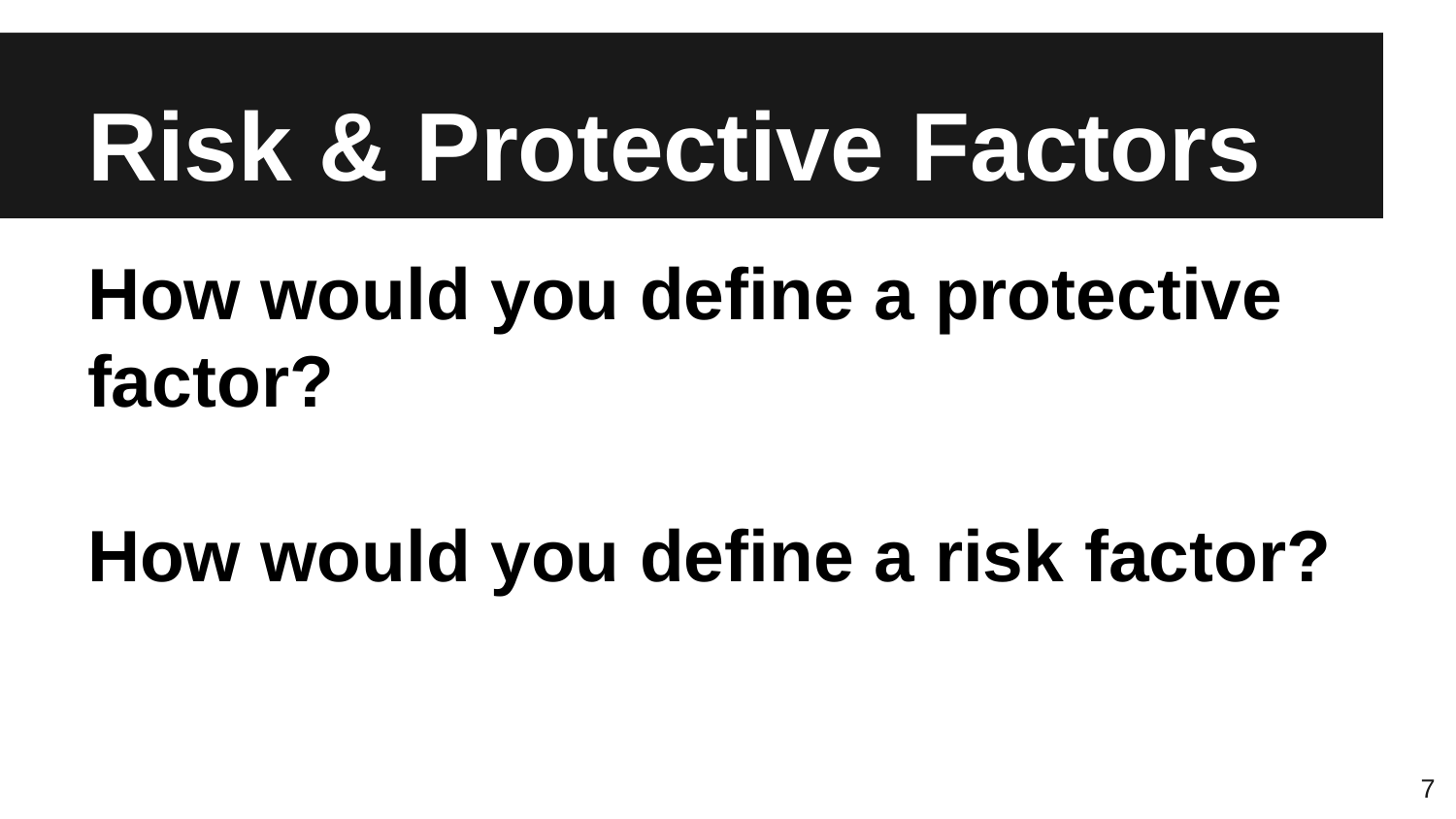

# Risk & Protective Factors
How would you define a protective factor?

How would you define a risk factor?

7